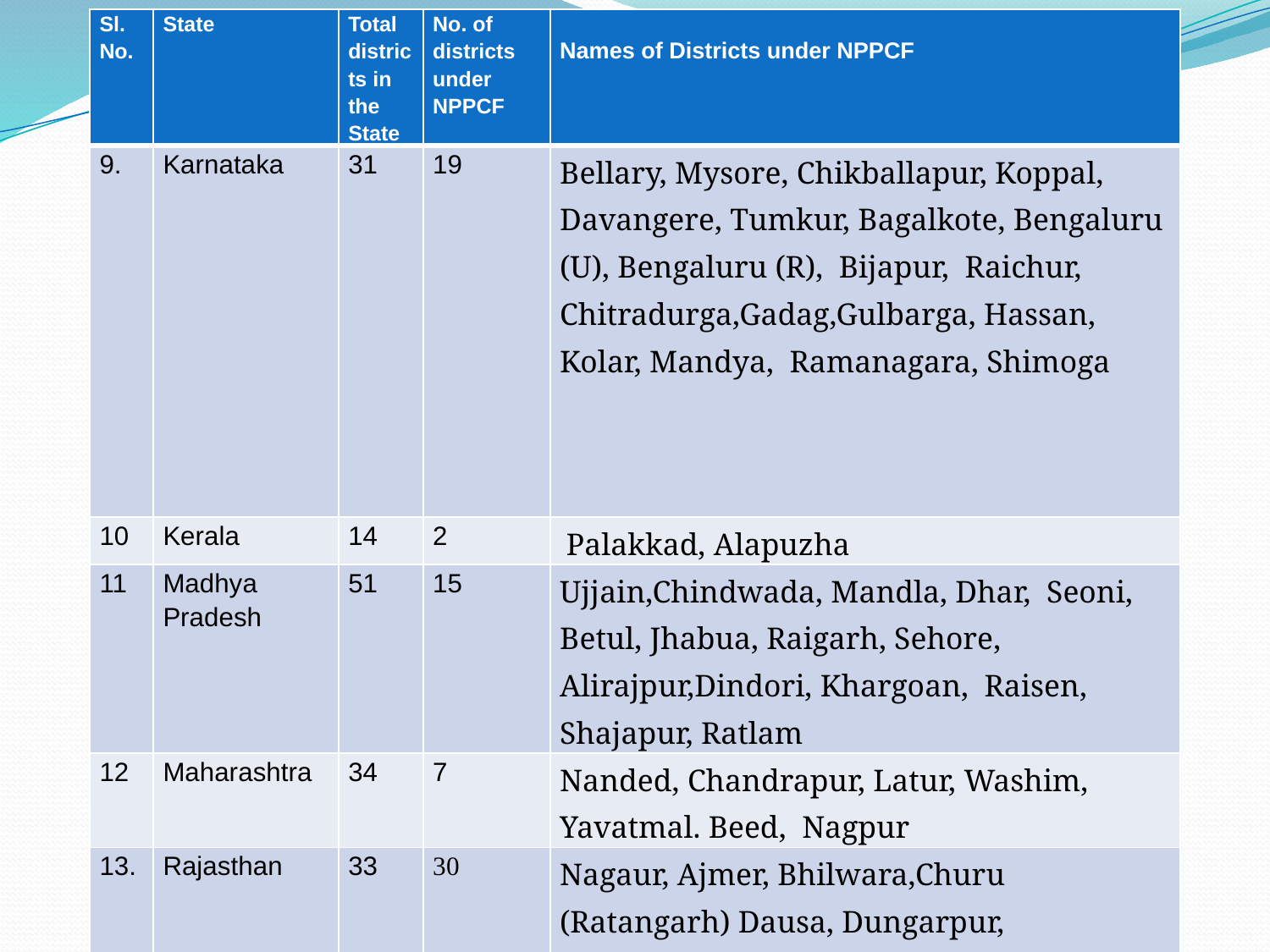

| Sl. No. | State | Total districts in the State | No. of districts under NPPCF | Names of Districts under NPPCF |
| --- | --- | --- | --- | --- |
| 9. | Karnataka | 31 | 19 | Bellary, Mysore, Chikballapur, Koppal, Davangere, Tumkur, Bagalkote, Bengaluru (U), Bengaluru (R), Bijapur, Raichur, Chitradurga,Gadag,Gulbarga, Hassan, Kolar, Mandya, Ramanagara, Shimoga |
| 10 | Kerala | 14 | 2 | Palakkad, Alapuzha |
| 11 | Madhya Pradesh | 51 | 15 | Ujjain,Chindwada, Mandla, Dhar, Seoni, Betul, Jhabua, Raigarh, Sehore, Alirajpur,Dindori, Khargoan, Raisen, Shajapur, Ratlam |
| 12 | Maharashtra | 34 | 7 | Nanded, Chandrapur, Latur, Washim, Yavatmal. Beed, Nagpur |
| 13. | Rajasthan | 33 | 30 | Nagaur, Ajmer, Bhilwara,Churu (Ratangarh) Dausa, Dungarpur, Rajsamand, Tonk, Bikaner, Jalore, Jaisalmer, Jodhpur, Jaipur, Pali, Sikar Udaipur, Swaimadhopur, Banswara, Karauli, Chittaurgarh, Ganganagar, Jhalawar, Jhunjhunu, Barmer, Alwar, Bharatpur, Kota, Sirohi, Bundi, Pratapgarh |